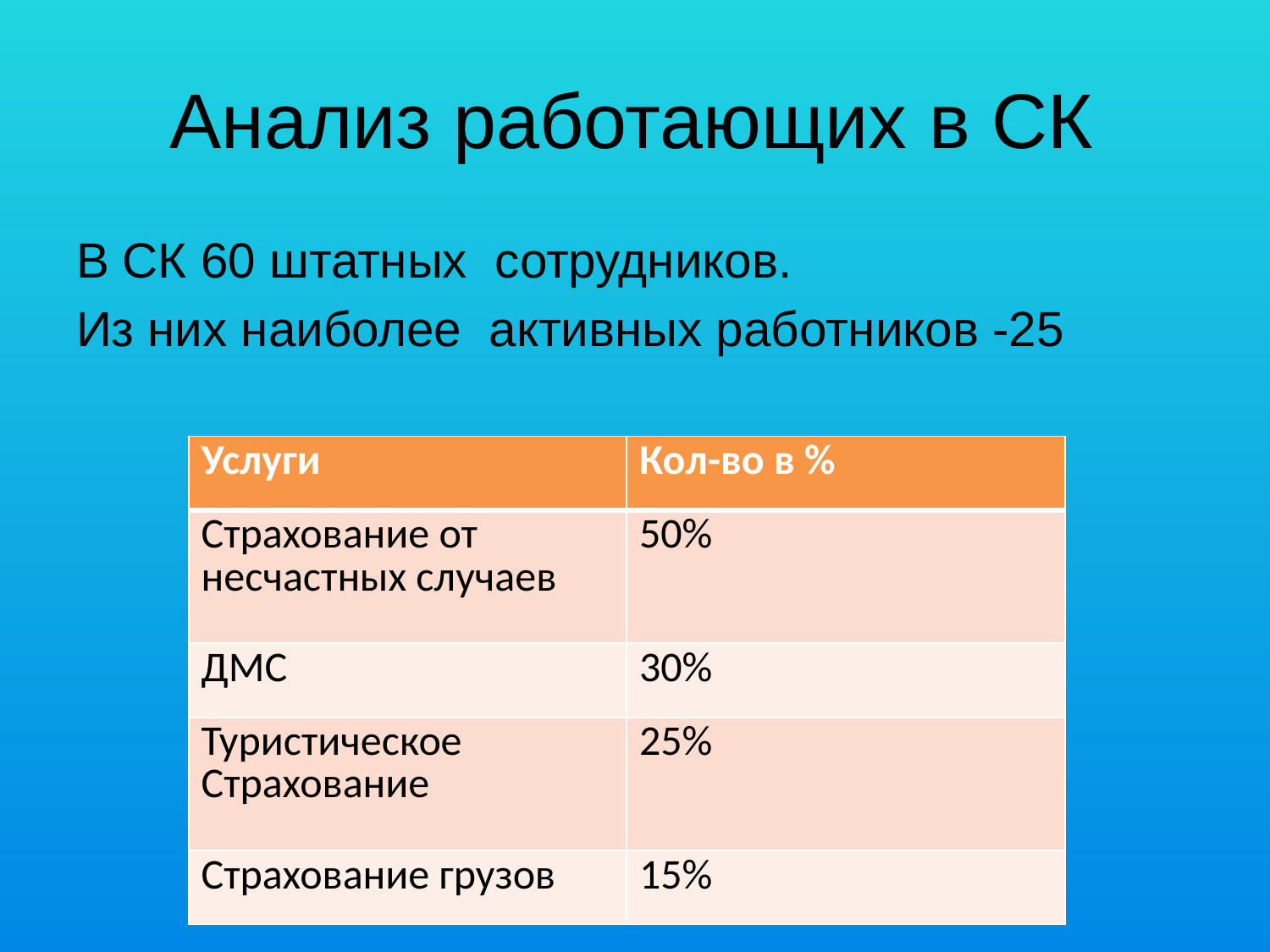

# Анализ работающих в СК
В СК 60 штатных  сотрудников.
Из них наиболее  активных работников -25

| Услуги | Кол-во в % |
| --- | --- |
| Страхование от несчастных случаев | 50% |
| ДМС | 30% |
| Туристическое Страхование | 25% |
| Страхование грузов | 15% |